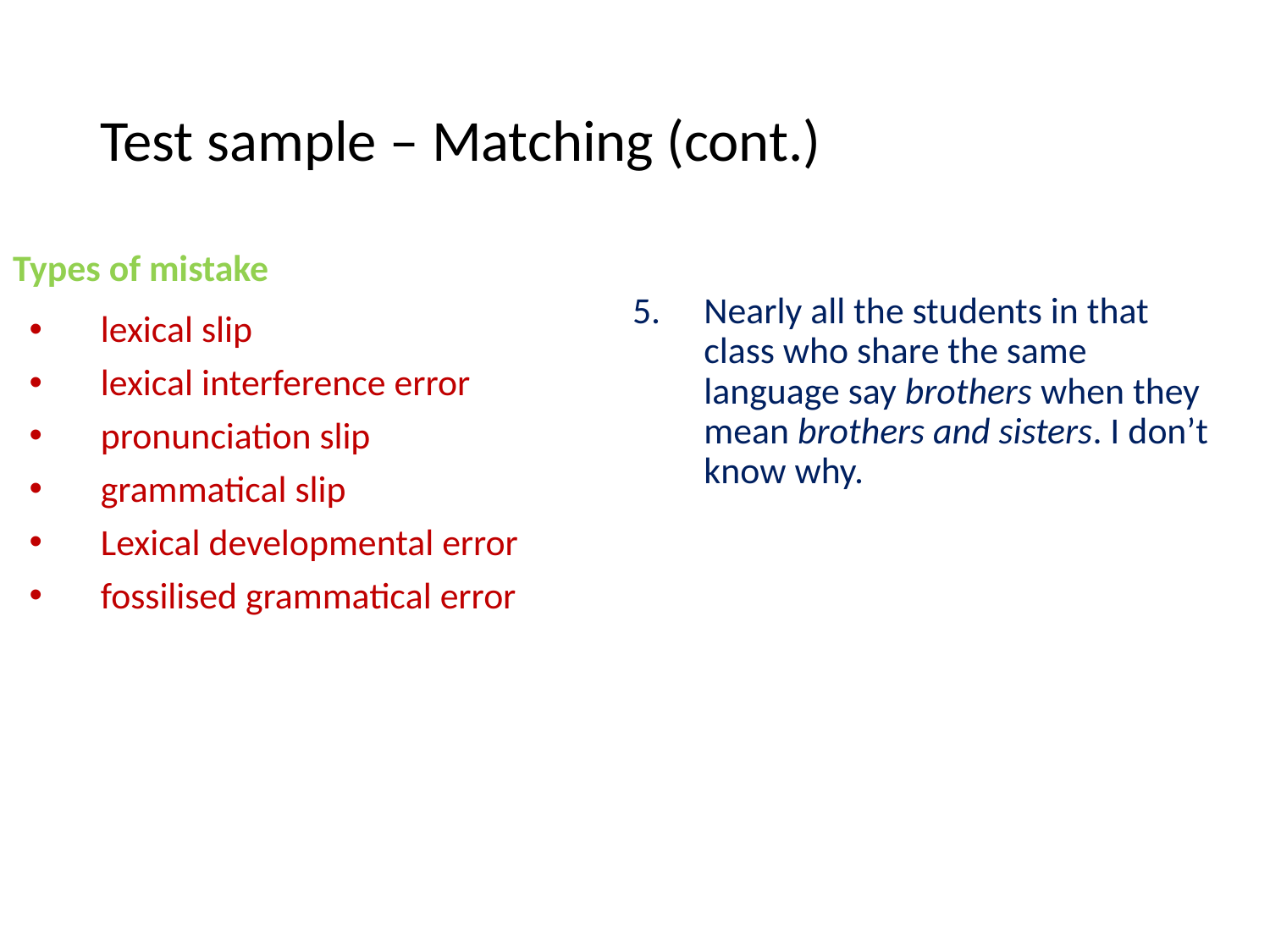

# Test sample – Matching (cont.)
Types of mistake
lexical slip
lexical interference error
pronunciation slip
grammatical slip
Lexical developmental error
fossilised grammatical error
Nearly all the students in that class who share the same language say brothers when they mean brothers and sisters. I don’t know why.